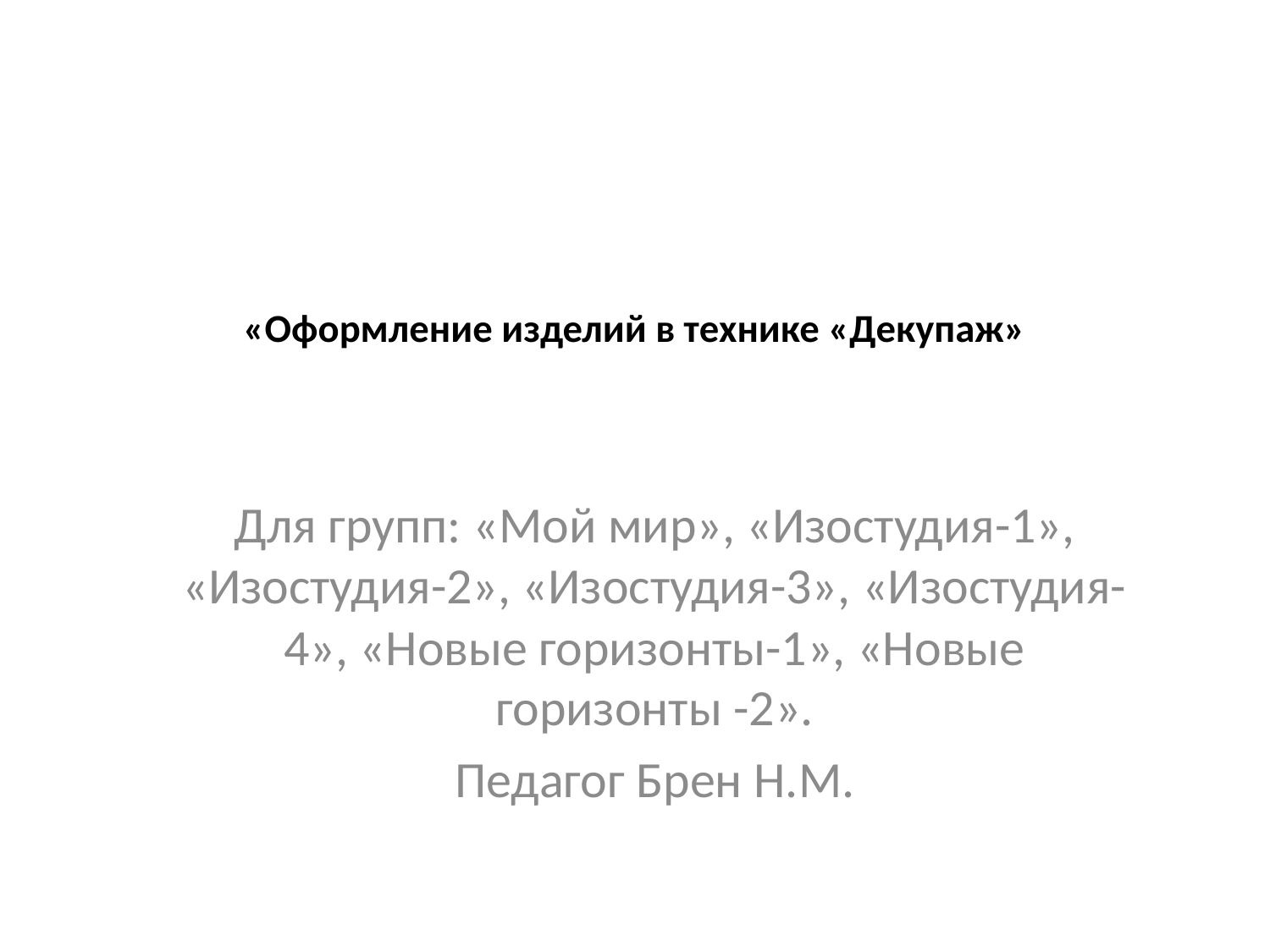

# «Оформление изделий в технике «Декупаж»
Для групп: «Мой мир», «Изостудия-1», «Изостудия-2», «Изостудия-3», «Изостудия-4», «Новые горизонты-1», «Новые горизонты -2».
Педагог Брен Н.М.